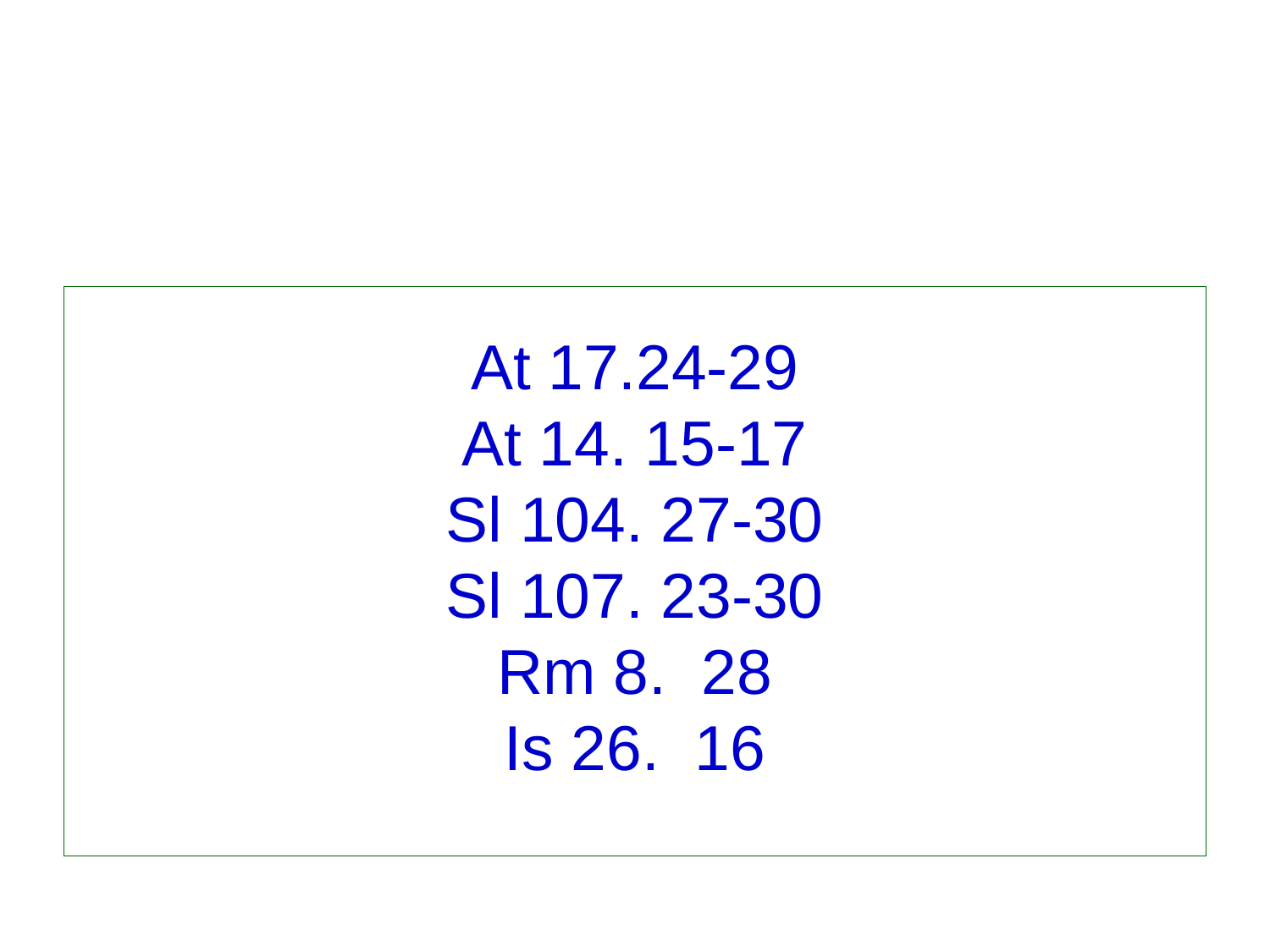

At 17.24-29
At 14. 15-17
Sl 104. 27-30
Sl 107. 23-30
Rm 8.  28
Is 26.  16